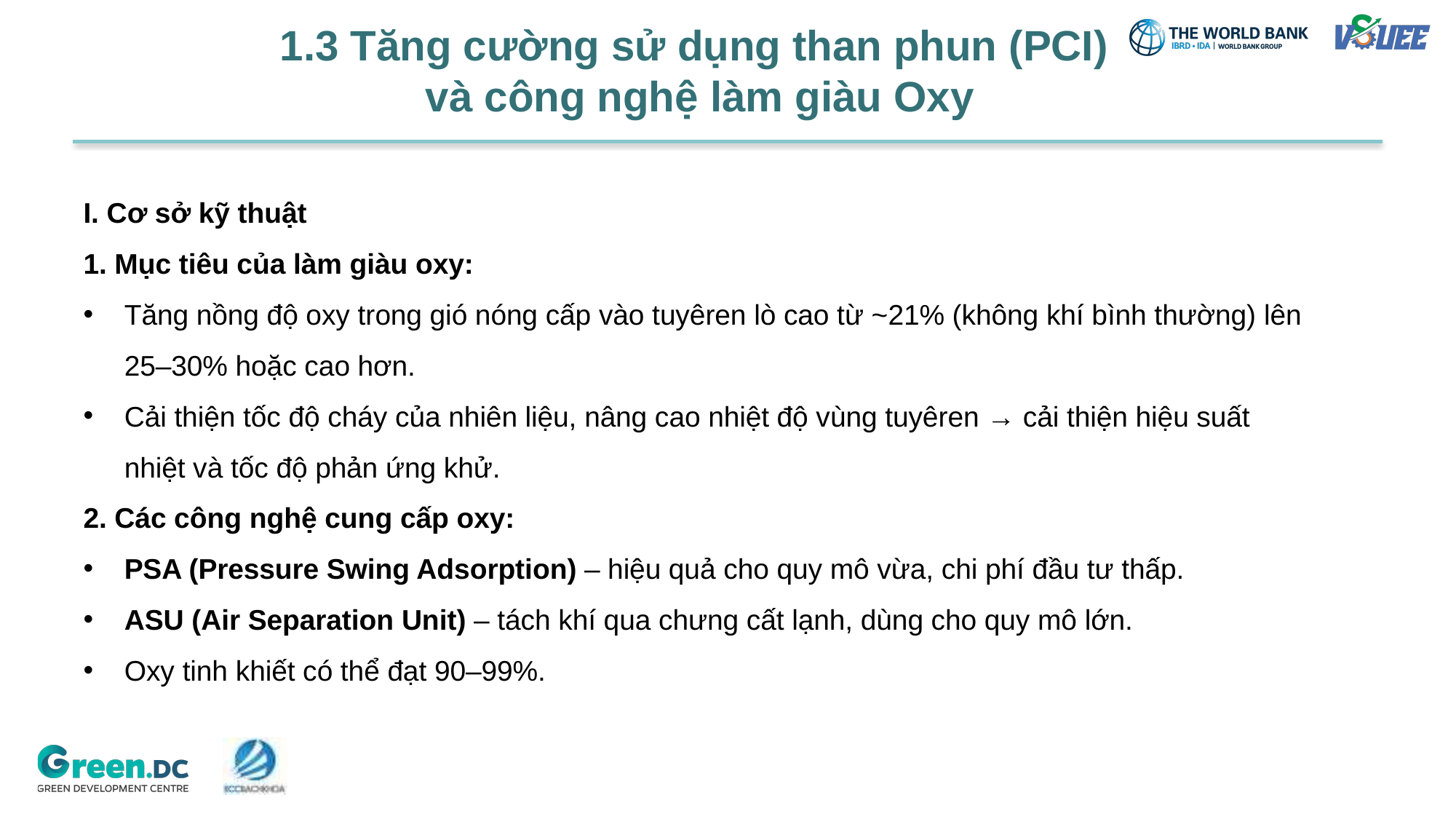

1.3 Tăng cường sử dụng than phun (PCI)
và công nghệ làm giàu Oxy
I. Cơ sở kỹ thuật
1. Mục tiêu của làm giàu oxy:
Tăng nồng độ oxy trong gió nóng cấp vào tuyêren lò cao từ ~21% (không khí bình thường) lên 25–30% hoặc cao hơn.
Cải thiện tốc độ cháy của nhiên liệu, nâng cao nhiệt độ vùng tuyêren → cải thiện hiệu suất nhiệt và tốc độ phản ứng khử.
2. Các công nghệ cung cấp oxy:
PSA (Pressure Swing Adsorption) – hiệu quả cho quy mô vừa, chi phí đầu tư thấp.
ASU (Air Separation Unit) – tách khí qua chưng cất lạnh, dùng cho quy mô lớn.
Oxy tinh khiết có thể đạt 90–99%.